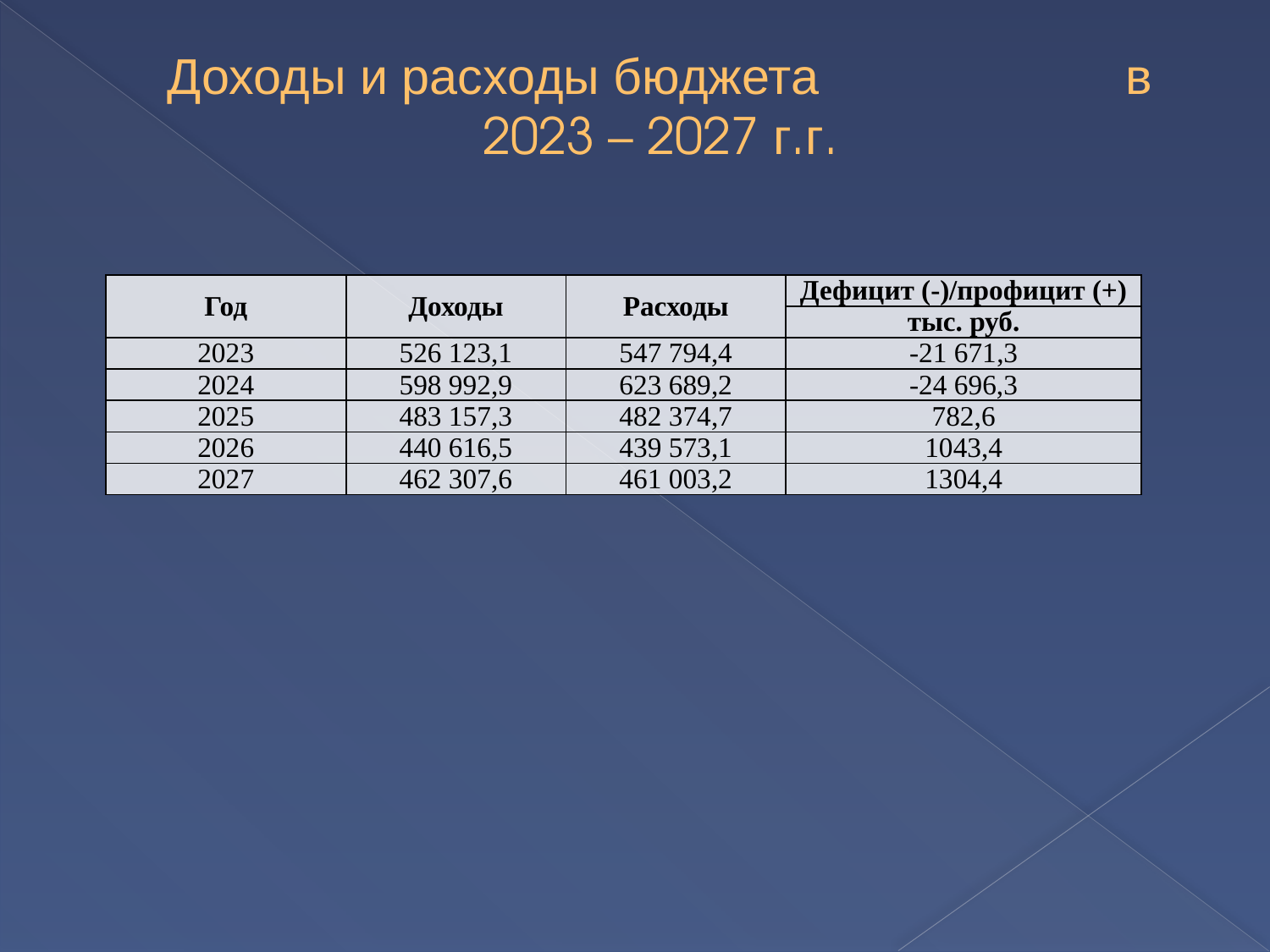

# Доходы и расходы бюджета                      в 2023 – 2027 г.г.
| Год | Доходы | Расходы | Дефицит (-)/профицит (+) |
| --- | --- | --- | --- |
|  |  |  | тыс. руб. |
| 2023 | 526 123,1 | 547 794,4 | -21 671,3 |
| 2024 | 598 992,9 | 623 689,2 | -24 696,3 |
| 2025 | 483 157,3 | 482 374,7 | 782,6 |
| 2026 | 440 616,5 | 439 573,1 | 1043,4 |
| 2027 | 462 307,6 | 461 003,2 | 1304,4 |